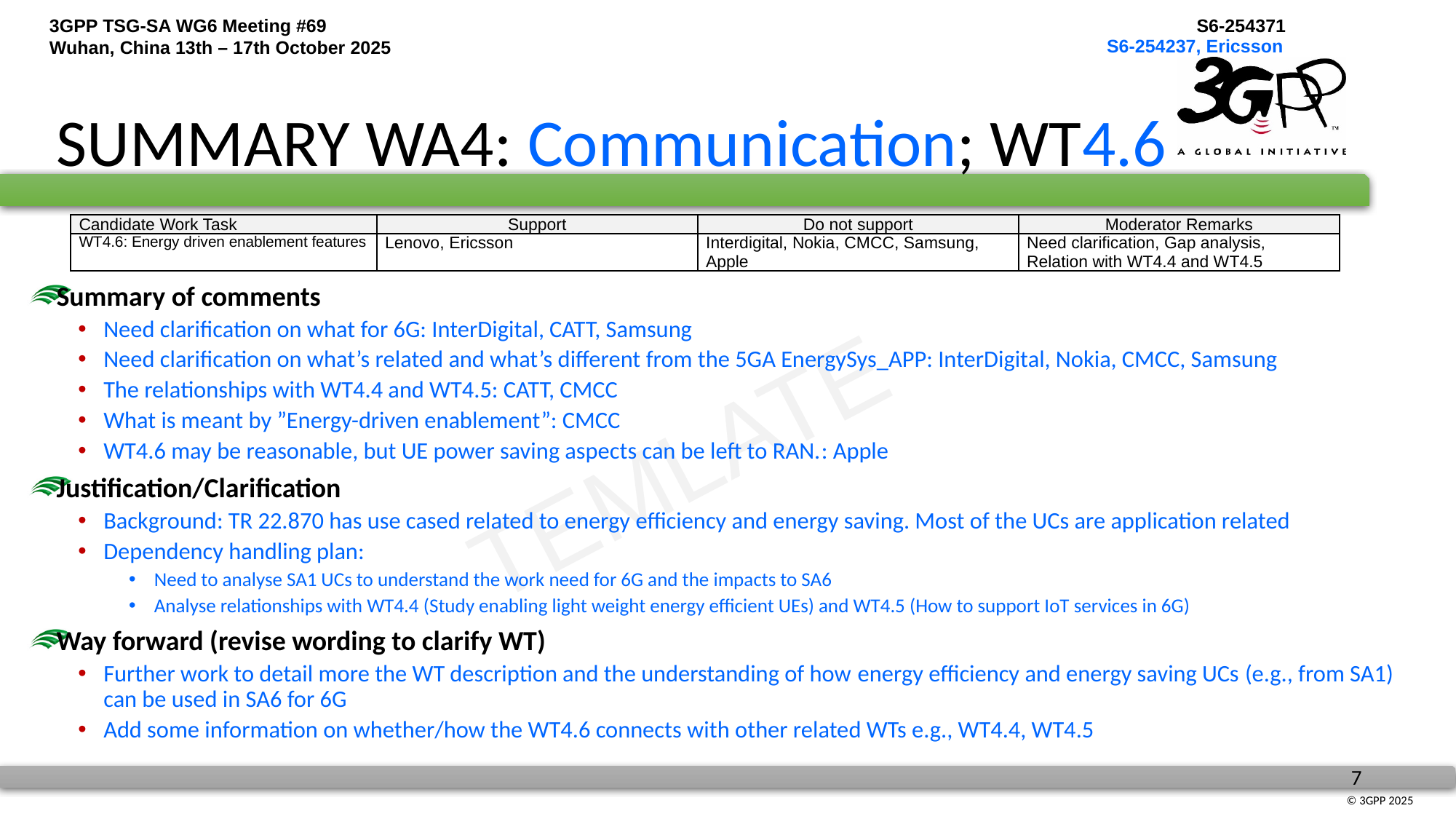

S6-254237, Ericsson
# SUMMARY WA4: Communication; WT4.6
| Candidate Work Task | Support | Do not support | Moderator Remarks |
| --- | --- | --- | --- |
| WT4.6: Energy driven enablement features | Lenovo, Ericsson | Interdigital, Nokia, CMCC, Samsung, Apple | Need clarification, Gap analysis, Relation with WT4.4 and WT4.5 |
Summary of comments
Need clarification on what for 6G: InterDigital, CATT, Samsung
Need clarification on what’s related and what’s different from the 5GA EnergySys_APP: InterDigital, Nokia, CMCC, Samsung
The relationships with WT4.4 and WT4.5: CATT, CMCC
What is meant by ”Energy-driven enablement”: CMCC
WT4.6 may be reasonable, but UE power saving aspects can be left to RAN.: Apple
Justification/Clarification
Background: TR 22.870 has use cased related to energy efficiency and energy saving. Most of the UCs are application related
Dependency handling plan:
Need to analyse SA1 UCs to understand the work need for 6G and the impacts to SA6
Analyse relationships with WT4.4 (Study enabling light weight energy efficient UEs) and WT4.5 (How to support IoT services in 6G)
Way forward (revise wording to clarify WT)
Further work to detail more the WT description and the understanding of how energy efficiency and energy saving UCs (e.g., from SA1) can be used in SA6 for 6G
Add some information on whether/how the WT4.6 connects with other related WTs e.g., WT4.4, WT4.5
TEMLATE